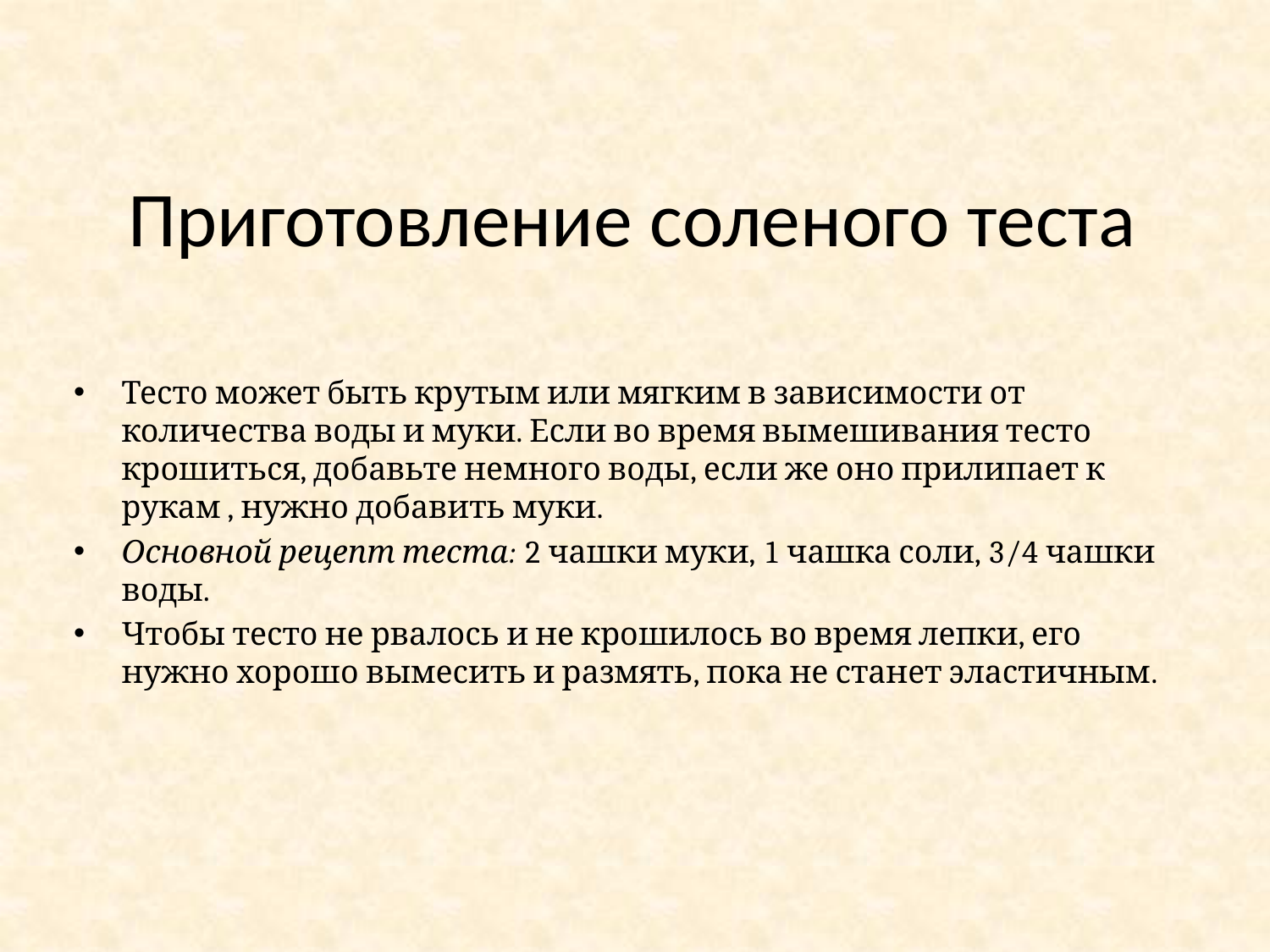

# Приготовление соленого теста
Тесто может быть крутым или мягким в зависимости от количества воды и муки. Если во время вымешивания тесто крошиться, добавьте немного воды, если же оно прилипает к рукам , нужно добавить муки.
Основной рецепт теста: 2 чашки муки, 1 чашка соли, 3/4 чашки воды.
Чтобы тесто не рвалось и не крошилось во время лепки, его нужно хорошо вымесить и размять, пока не станет эластичным.